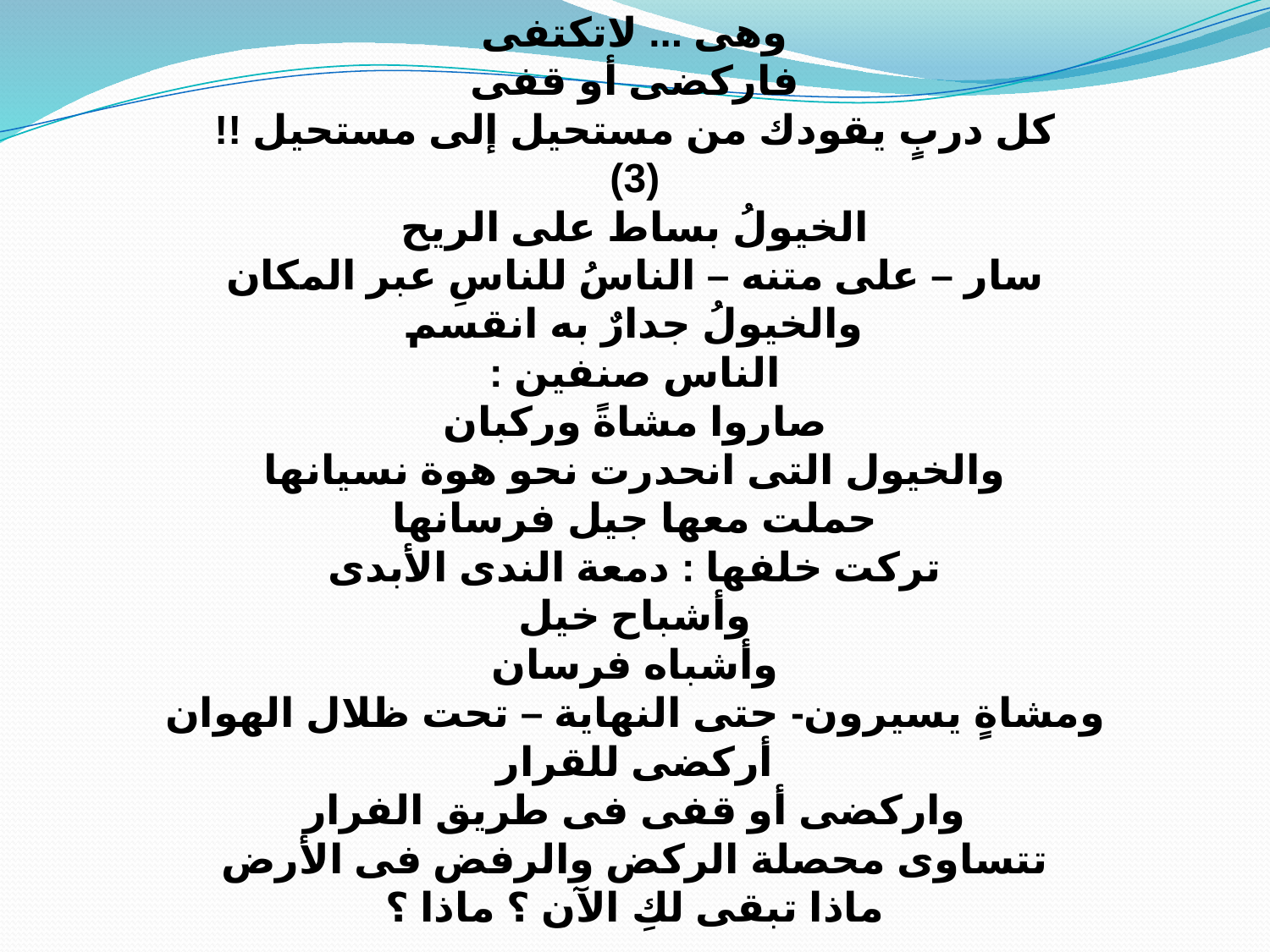

وهى ... لاتكتفى
فاركضى أو قفى
كل دربٍ يقودك من مستحيل إلى مستحيل !!
(3)
الخيولُ بساط على الريح
سار – على متنه – الناسُ للناسِ عبر المكان
والخيولُ جدارٌ به انقسم
الناس صنفين :
صاروا مشاةً وركبان
والخيول التى انحدرت نحو هوة نسيانها
حملت معها جيل فرسانها
تركت خلفها : دمعة الندى الأبدى
وأشباح خيل
وأشباه فرسان
ومشاةٍ يسيرون- حتى النهاية – تحت ظلال الهوان
أركضى للقرار
واركضى أو قفى فى طريق الفرار
تتساوى محصلة الركض والرفض فى الأرض
ماذا تبقى لكِ الآن ؟ ماذا ؟